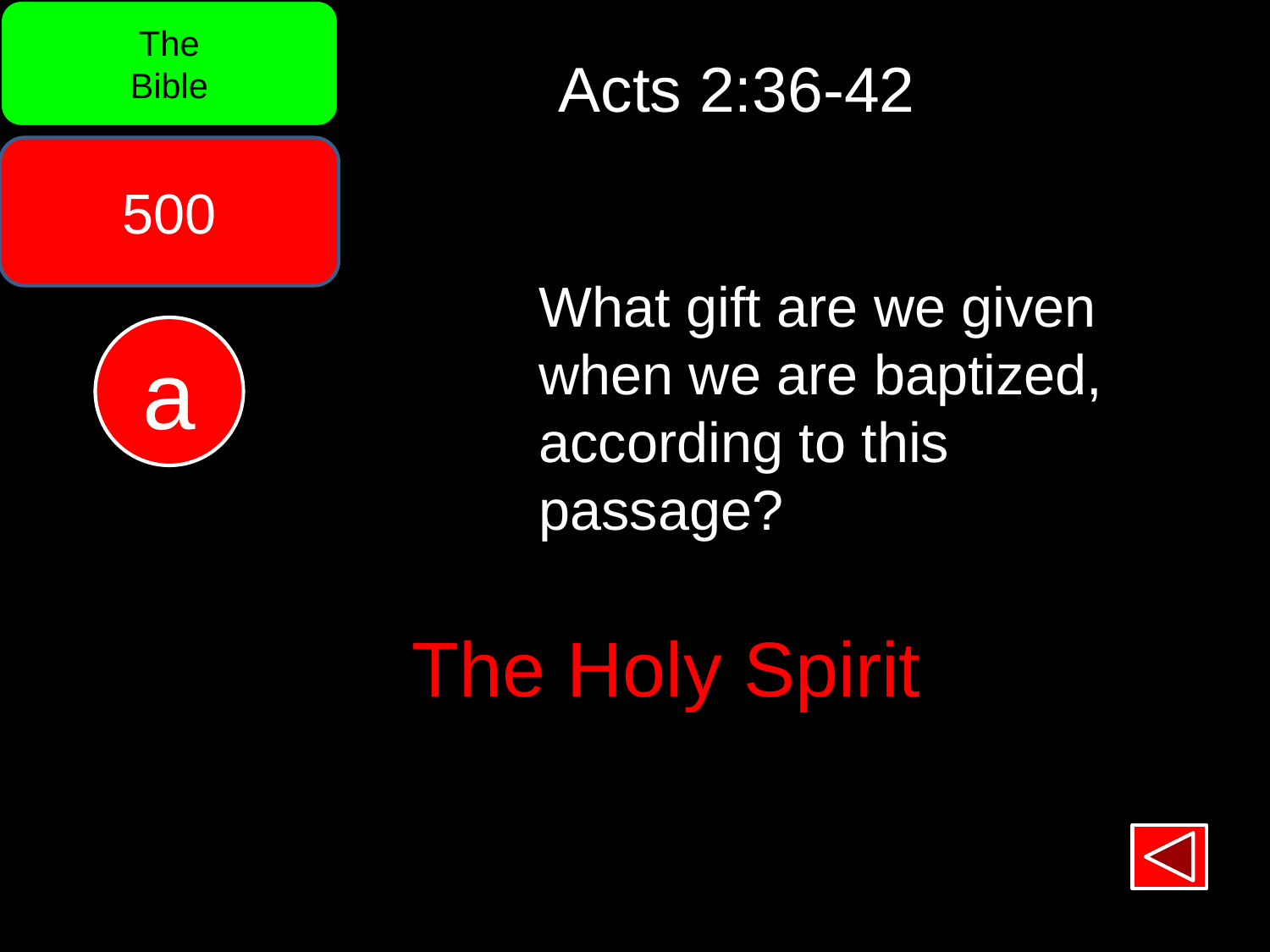

The
Bible
Acts 2:36-42
500
What gift are we given
when we are baptized,
according to this
passage?
a
The Holy Spirit